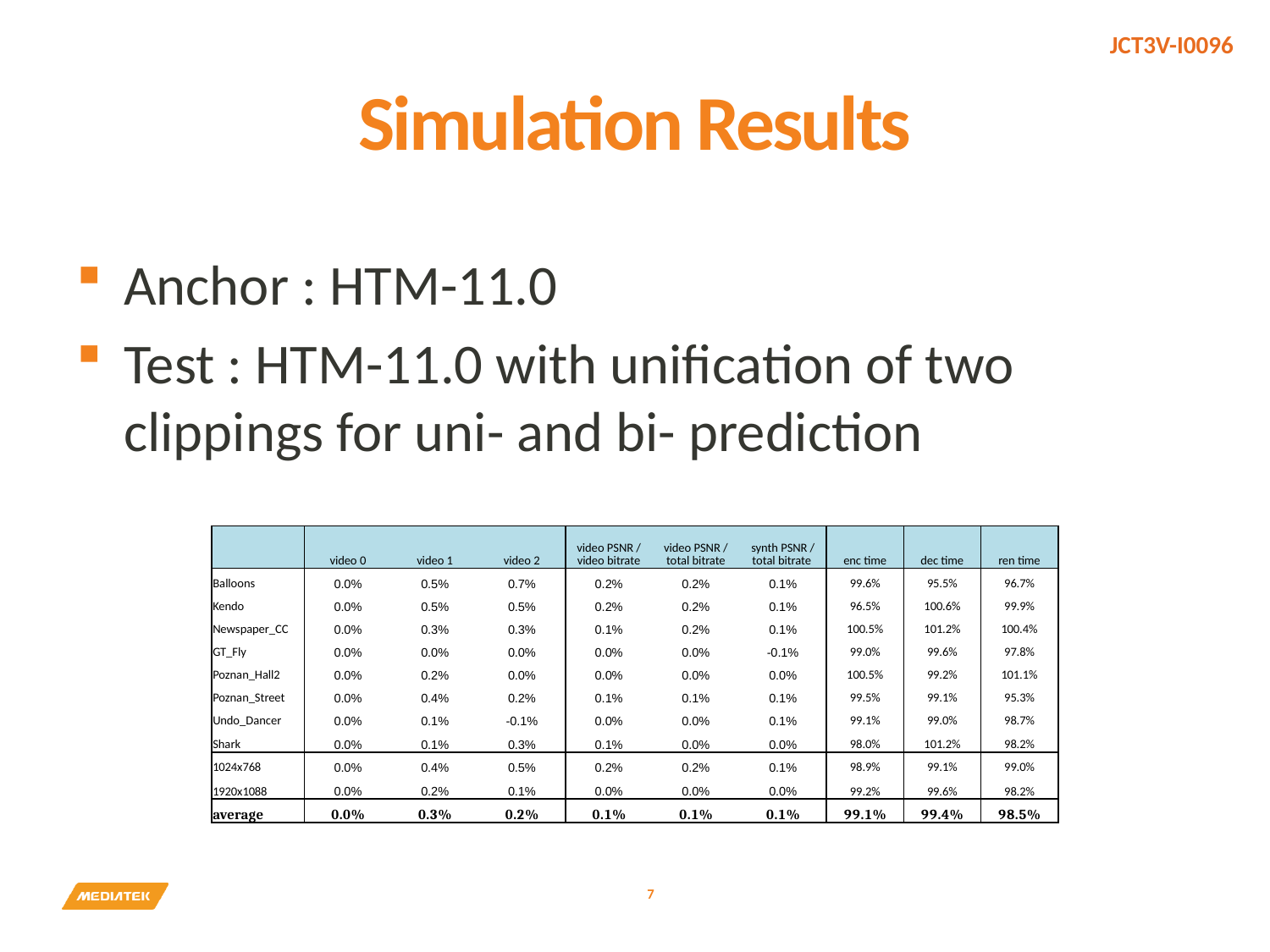

# Simulation Results
Anchor : HTM-11.0
Test : HTM-11.0 with unification of two clippings for uni- and bi- prediction

|  | video 0 | video 1 | video 2 | video PSNR / video bitrate | video PSNR / total bitrate | synth PSNR / total bitrate | enc time | dec time | ren time |
| --- | --- | --- | --- | --- | --- | --- | --- | --- | --- |
| Balloons | 0.0% | 0.5% | 0.7% | 0.2% | 0.2% | 0.1% | 99.6% | 95.5% | 96.7% |
| Kendo | 0.0% | 0.5% | 0.5% | 0.2% | 0.2% | 0.1% | 96.5% | 100.6% | 99.9% |
| Newspaper\_CC | 0.0% | 0.3% | 0.3% | 0.1% | 0.2% | 0.1% | 100.5% | 101.2% | 100.4% |
| GT\_Fly | 0.0% | 0.0% | 0.0% | 0.0% | 0.0% | -0.1% | 99.0% | 99.6% | 97.8% |
| Poznan\_Hall2 | 0.0% | 0.2% | 0.0% | 0.0% | 0.0% | 0.0% | 100.5% | 99.2% | 101.1% |
| Poznan\_Street | 0.0% | 0.4% | 0.2% | 0.1% | 0.1% | 0.1% | 99.5% | 99.1% | 95.3% |
| Undo\_Dancer | 0.0% | 0.1% | -0.1% | 0.0% | 0.0% | 0.1% | 99.1% | 99.0% | 98.7% |
| Shark | 0.0% | 0.1% | 0.3% | 0.1% | 0.0% | 0.0% | 98.0% | 101.2% | 98.2% |
| 1024x768 | 0.0% | 0.4% | 0.5% | 0.2% | 0.2% | 0.1% | 98.9% | 99.1% | 99.0% |
| 1920x1088 | 0.0% | 0.2% | 0.1% | 0.0% | 0.0% | 0.0% | 99.2% | 99.6% | 98.2% |
| average | 0.0% | 0.3% | 0.2% | 0.1% | 0.1% | 0.1% | 99.1% | 99.4% | 98.5% |
7